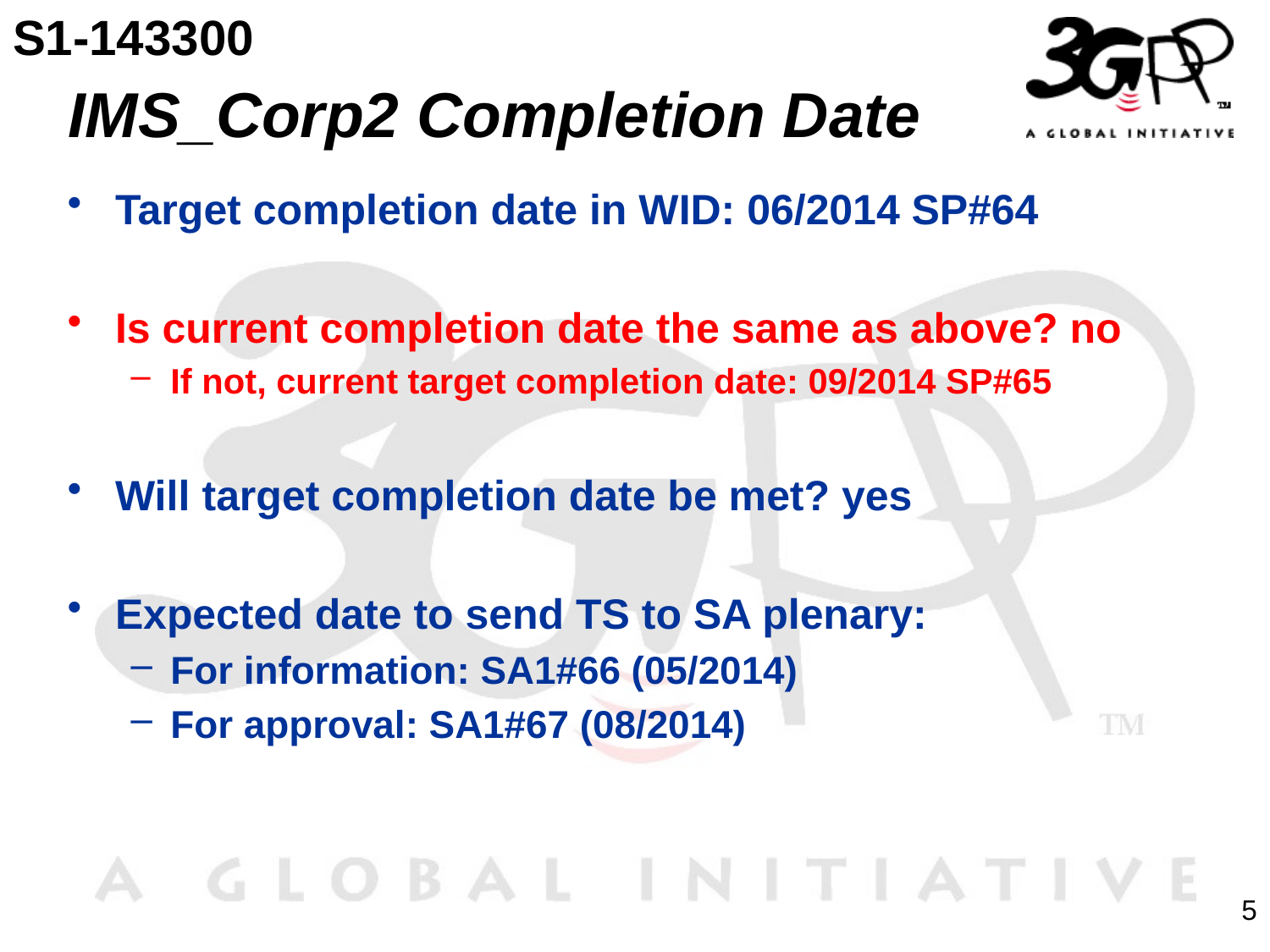

S1-143300
# IMS_Corp2 Completion Date
Target completion date in WID: 06/2014 SP#64

Is current completion date the same as above? no
If not, current target completion date: 09/2014 SP#65

Will target completion date be met? yes

Expected date to send TS to SA plenary:
For information: SA1#66 (05/2014)
For approval: SA1#67 (08/2014)

5